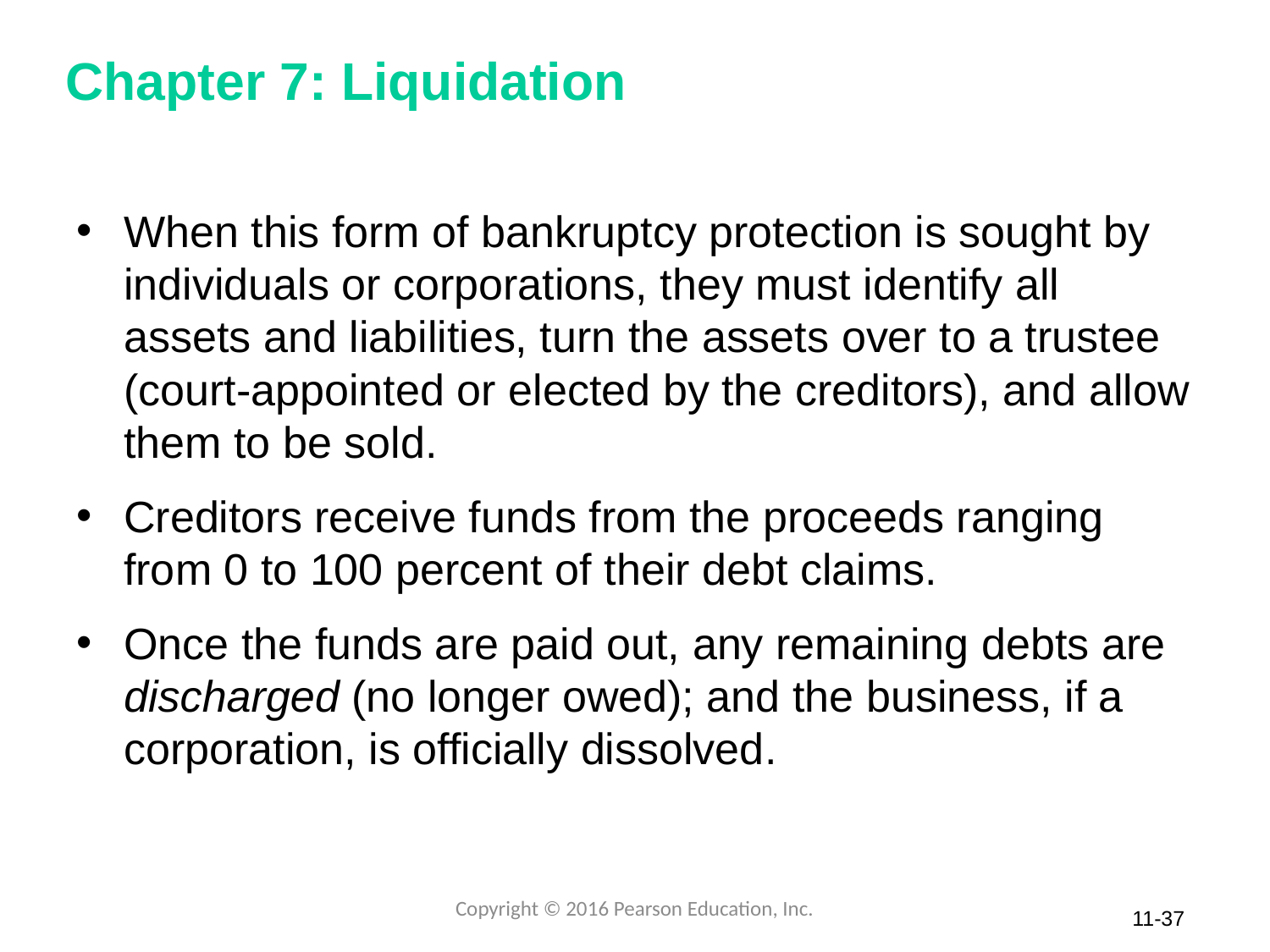

# Chapter 7: Liquidation
When this form of bankruptcy protection is sought by individuals or corporations, they must identify all assets and liabilities, turn the assets over to a trustee (court-appointed or elected by the creditors), and allow them to be sold.

Creditors receive funds from the proceeds ranging from 0 to 100 percent of their debt claims.

Once the funds are paid out, any remaining debts are discharged (no longer owed); and the business, if a corporation, is officially dissolved.
Copyright © 2016 Pearson Education, Inc.